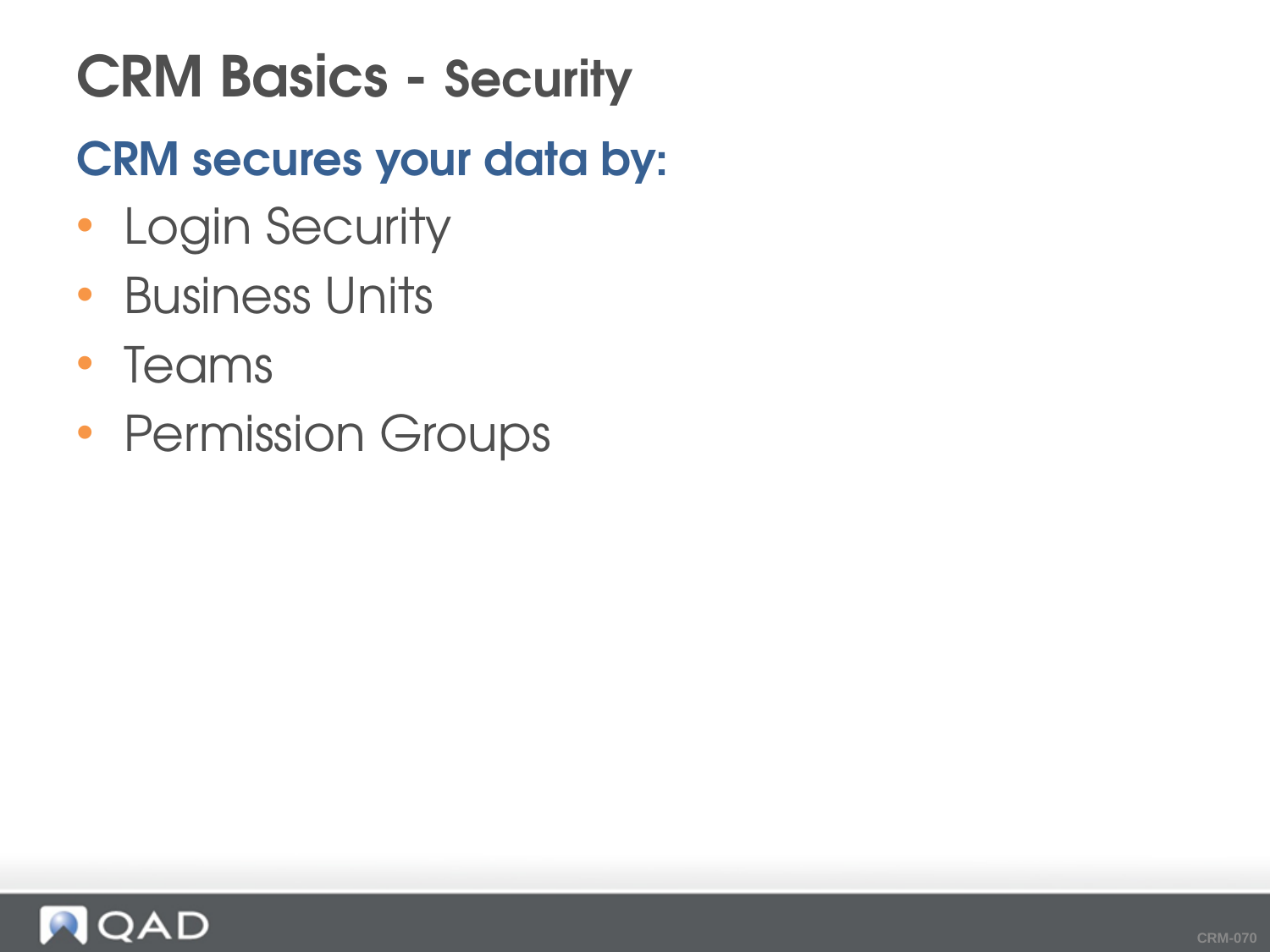

# CRM Basics - Security
CRM secures your data by:
Login Security
Business Units
Teams
Permission Groups
CRM-070